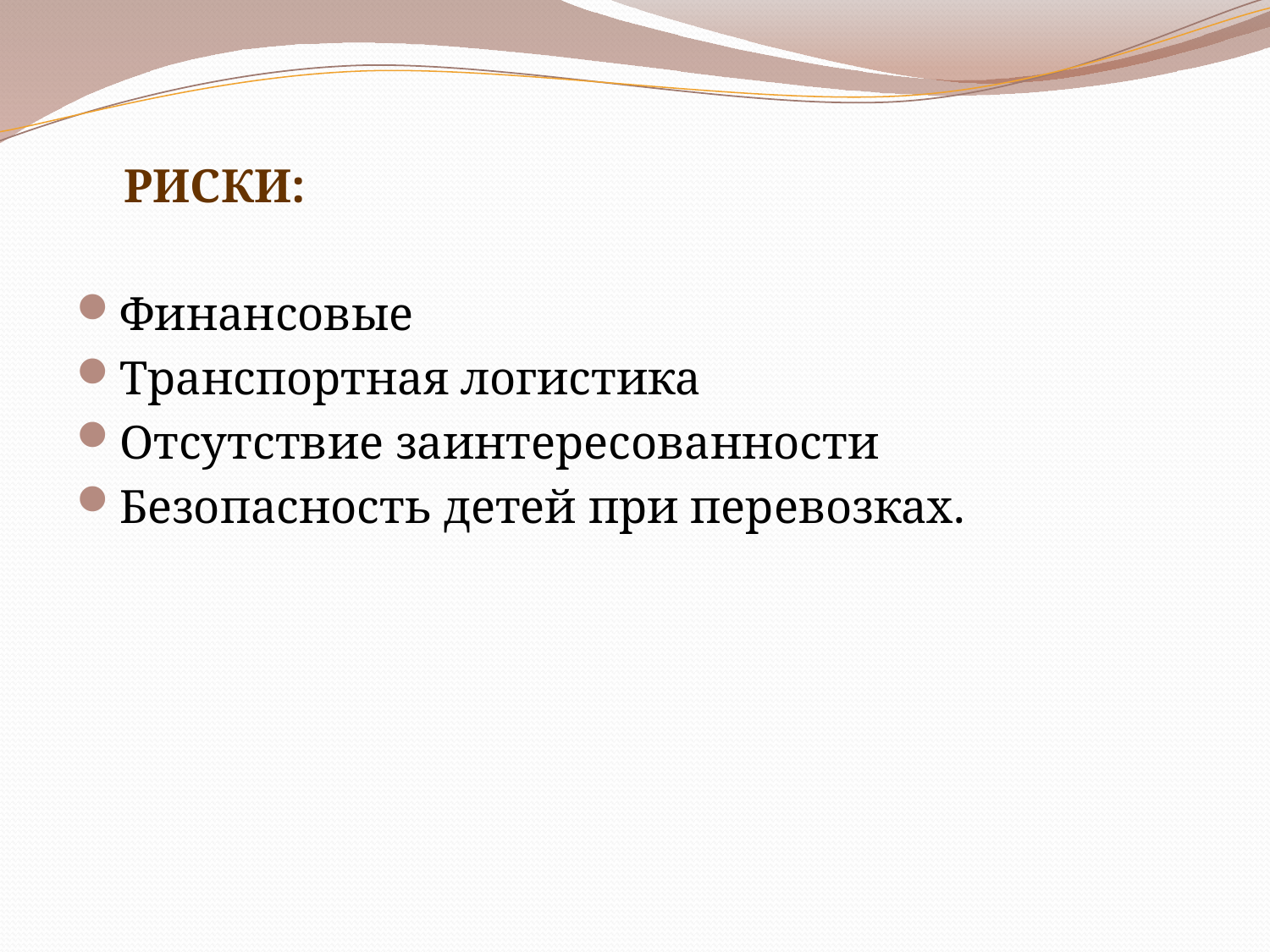

РИСКИ:

Финансовые
Транспортная логистика
Отсутствие заинтересованности
Безопасность детей при перевозках.